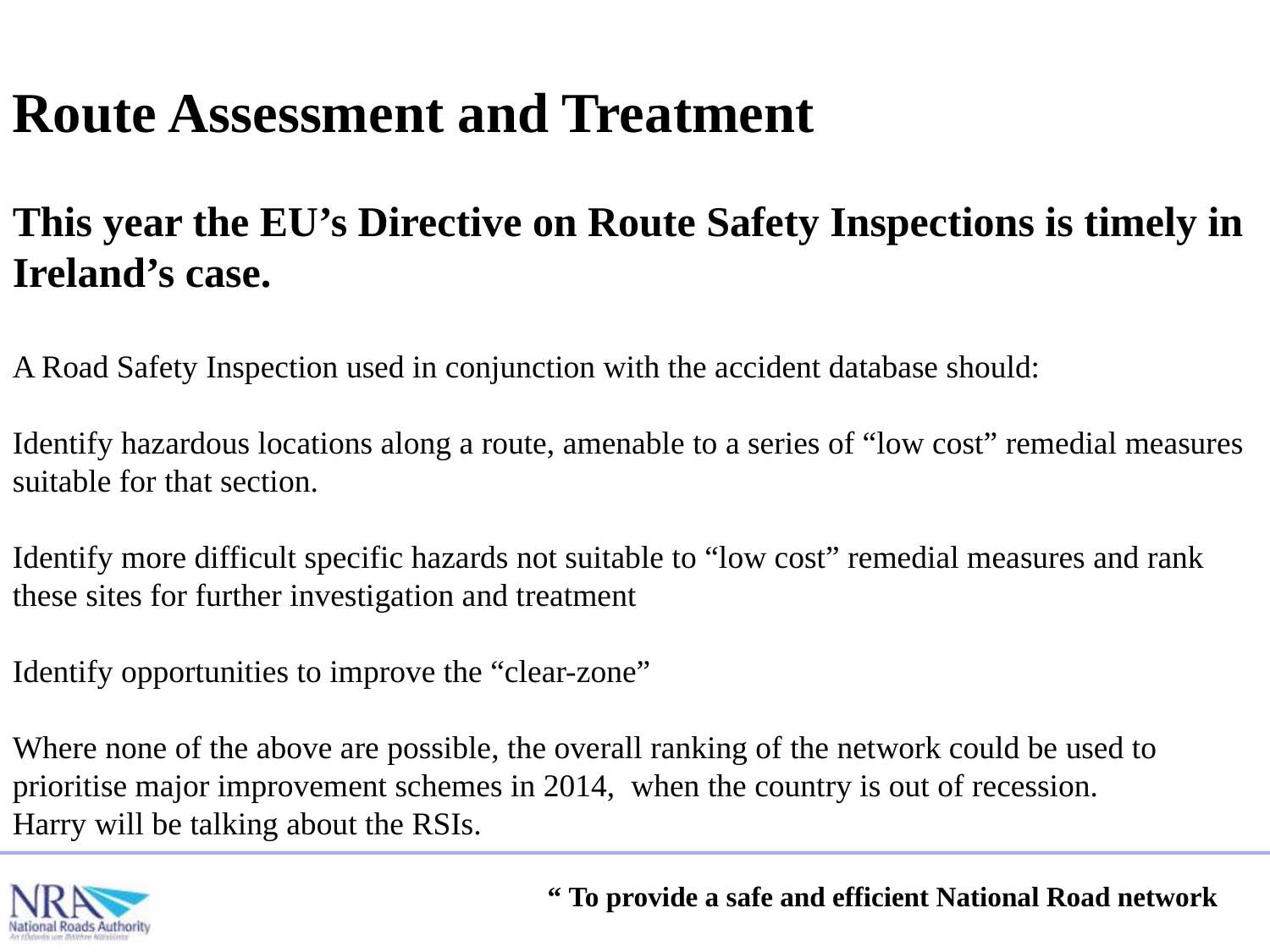

Route Assessment and Treatment

This year the EU’s Directive on Route Safety Inspections is timely in Ireland’s case.

A Road Safety Inspection used in conjunction with the accident database should:

Identify hazardous locations along a route, amenable to a series of “low cost” remedial measures suitable for that section.

Identify more difficult specific hazards not suitable to “low cost” remedial measures and rank these sites for further investigation and treatment

Identify opportunities to improve the “clear-zone”

Where none of the above are possible, the overall ranking of the network could be used to prioritise major improvement schemes in 2014,  when the country is out of recession.
Harry will be talking about the RSIs.

“ To provide a safe and efficient National Road network